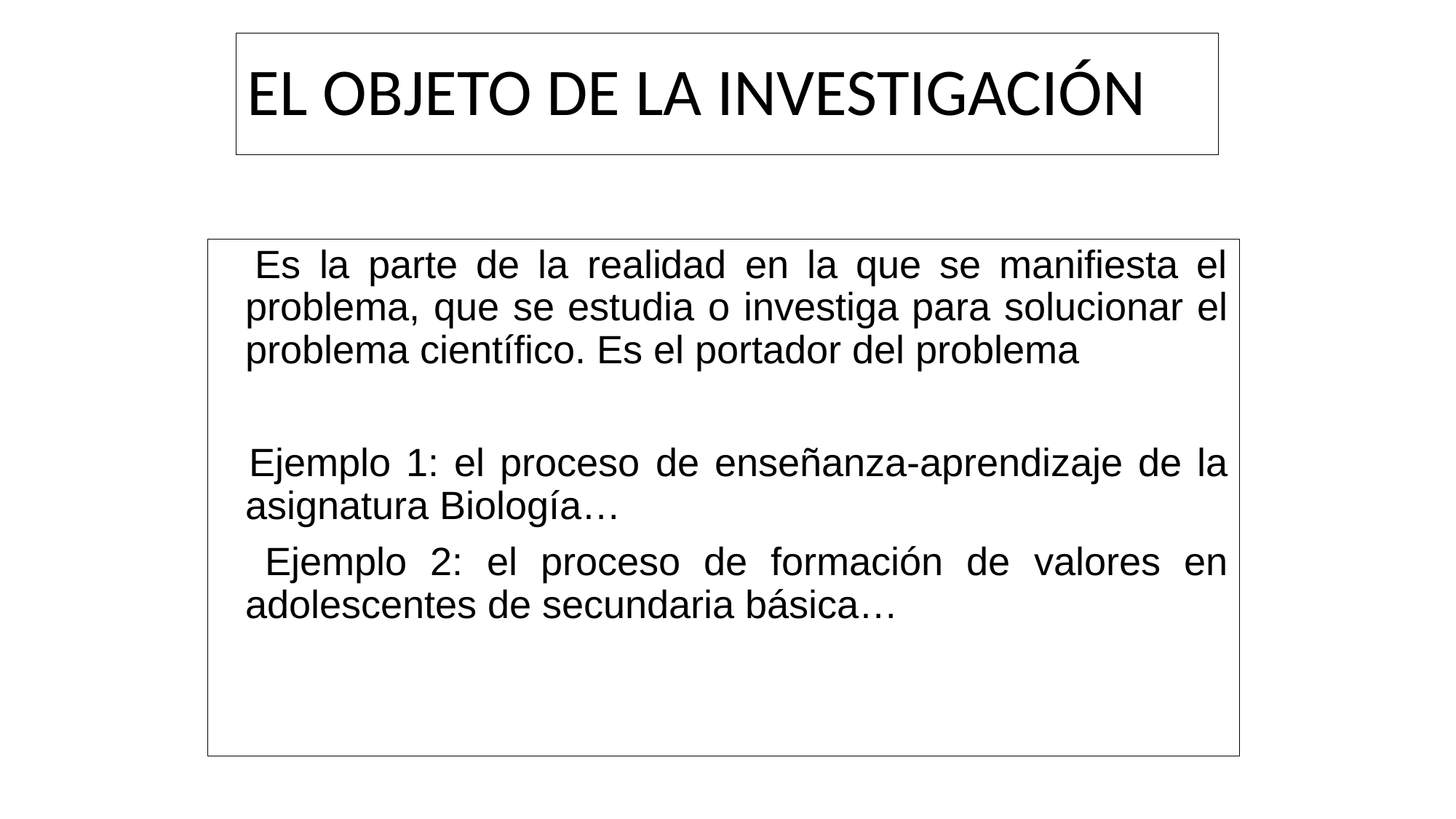

# EL OBJETO DE LA INVESTIGACIÓN
  Es la parte de la realidad en la que se manifiesta el problema, que se estudia o investiga para solucionar el problema científico. Es el portador del problema

  Ejemplo 1: el proceso de enseñanza-aprendizaje de la asignatura Biología…
  Ejemplo 2: el proceso de formación de valores en adolescentes de secundaria básica…